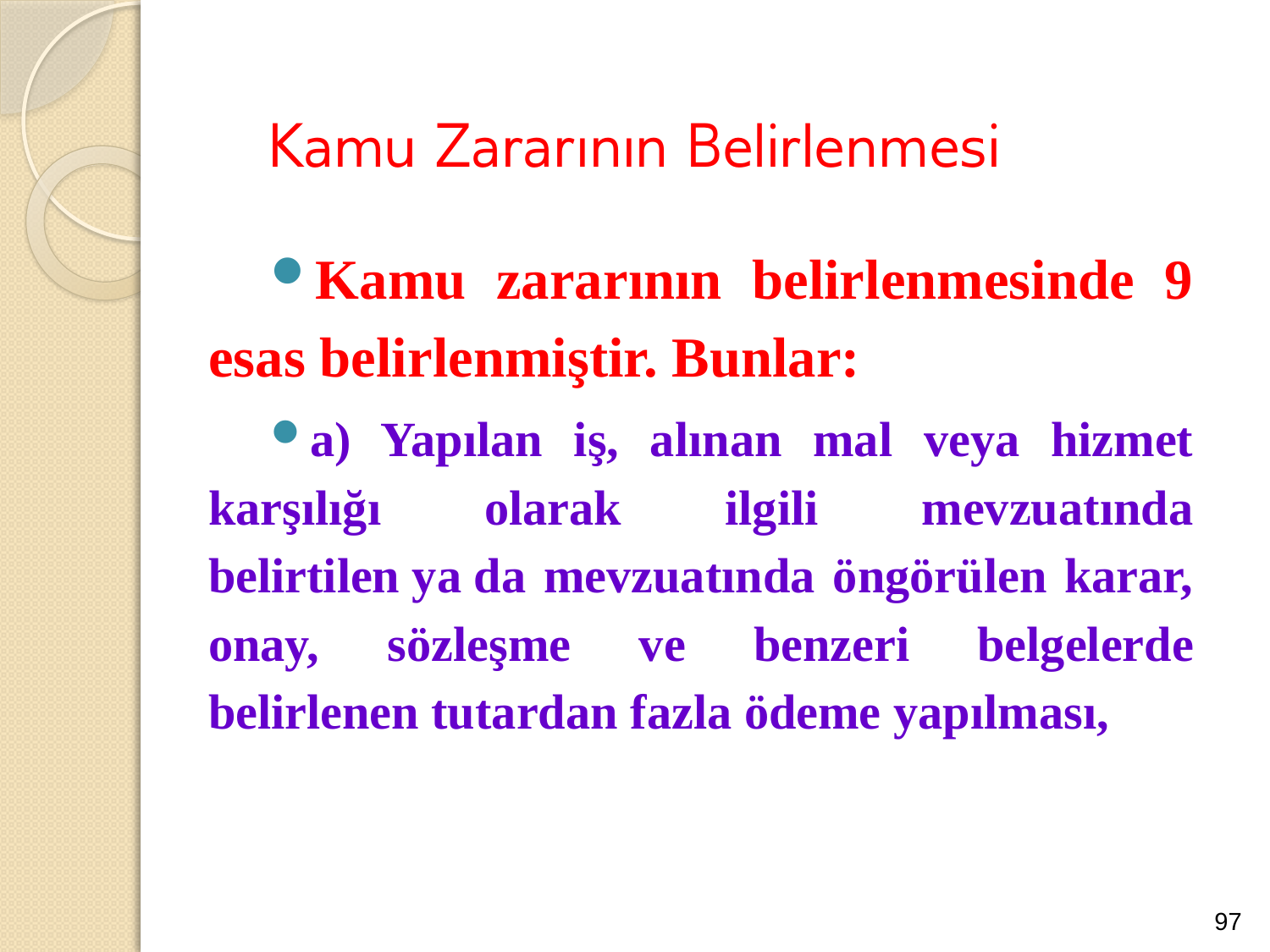

# Kamu Zararının Belirlenmesi
Kamu zararının belirlenmesinde 9 esas belirlenmiştir. Bunlar:
a) Yapılan iş, alınan mal veya hizmet karşılığı olarak ilgili mevzuatında belirtilen ya da mevzuatında öngörülen karar, onay, sözleşme ve benzeri belgelerde belirlenen tutardan fazla ödeme yapılması,

97